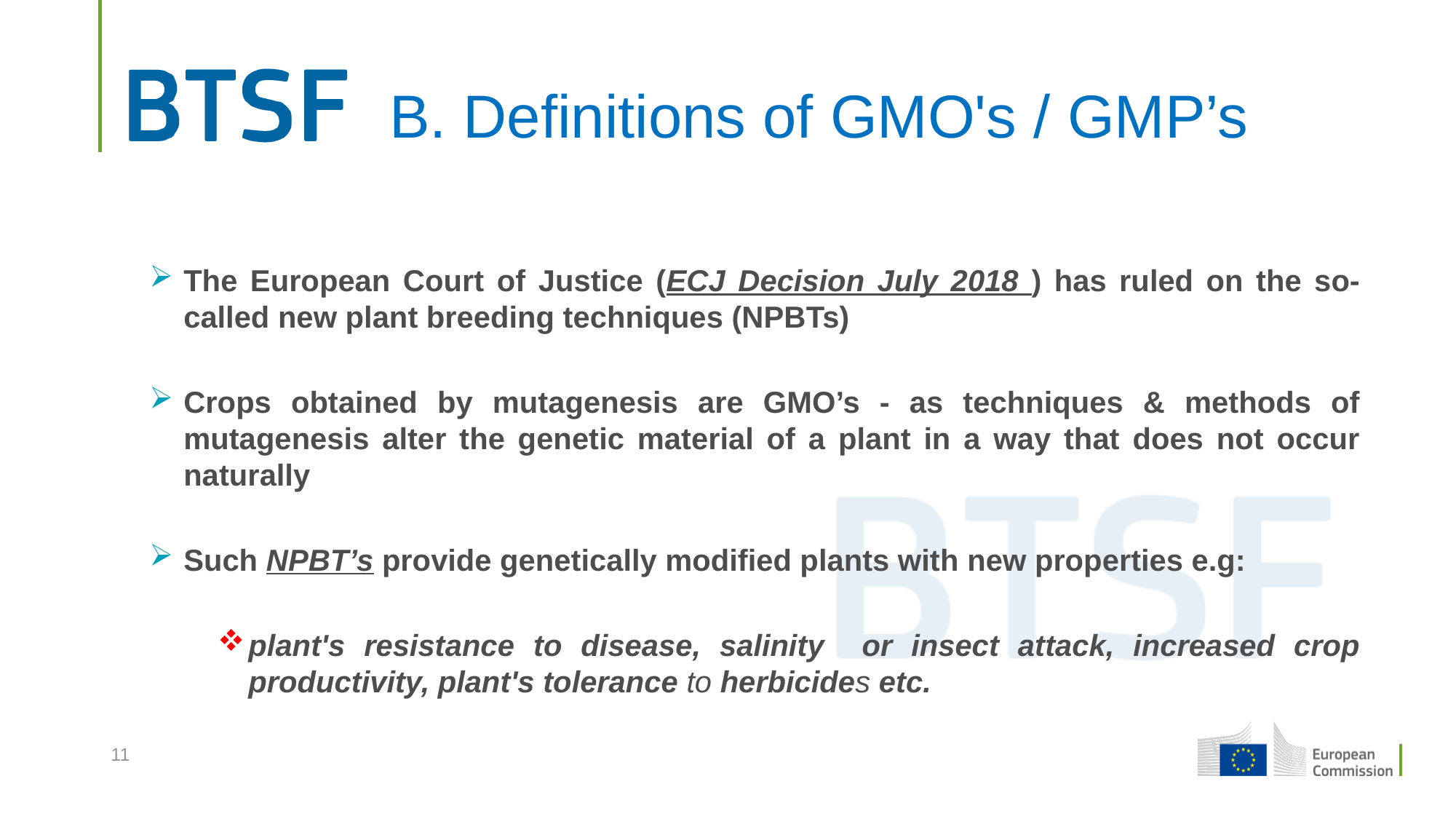

# B. Definitions of GMO's / GMP’s

The European Court of Justice (ECJ Decision July 2018 ) has ruled on the so-called new plant breeding techniques (NPBTs)

Crops obtained by mutagenesis are GMO’s - as techniques & methods of mutagenesis alter the genetic material of a plant in a way that does not occur naturally

Such NPBT’s provide genetically modified plants with new properties e.g:

plant's resistance to disease, salinity  or insect attack, increased crop productivity, plant's tolerance to herbicides etc.

11